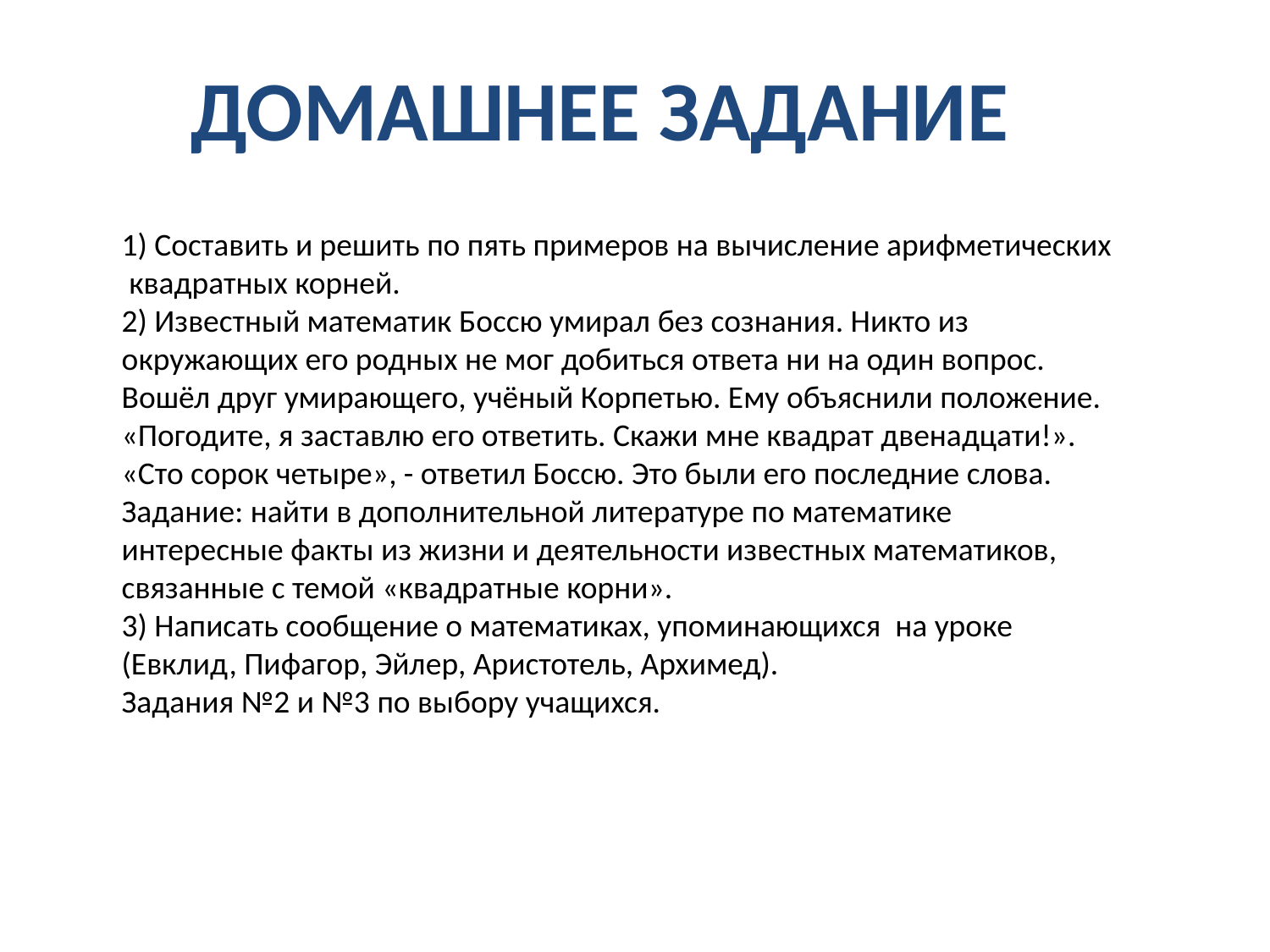

ДОМАШНЕЕ ЗАДАНИЕ
1) Составить и решить по пять примеров на вычисление арифметических  квадратных корней.
2) Известный математик Боссю умирал без сознания. Никто из окружающих его родных не мог добиться ответа ни на один вопрос. Вошёл друг умирающего, учёный Корпетью. Ему объяснили положение. «Погодите, я заставлю его ответить. Скажи мне квадрат двенадцати!». «Сто сорок четыре», - ответил Боссю. Это были его последние слова.
Задание: найти в дополнительной литературе по математике интересные факты из жизни и деятельности известных математиков, связанные с темой «квадратные корни».
3) Написать сообщение о математиках, упоминающихся  на уроке (Евклид, Пифагор, Эйлер, Аристотель, Архимед).
Задания №2 и №3 по выбору учащихся.